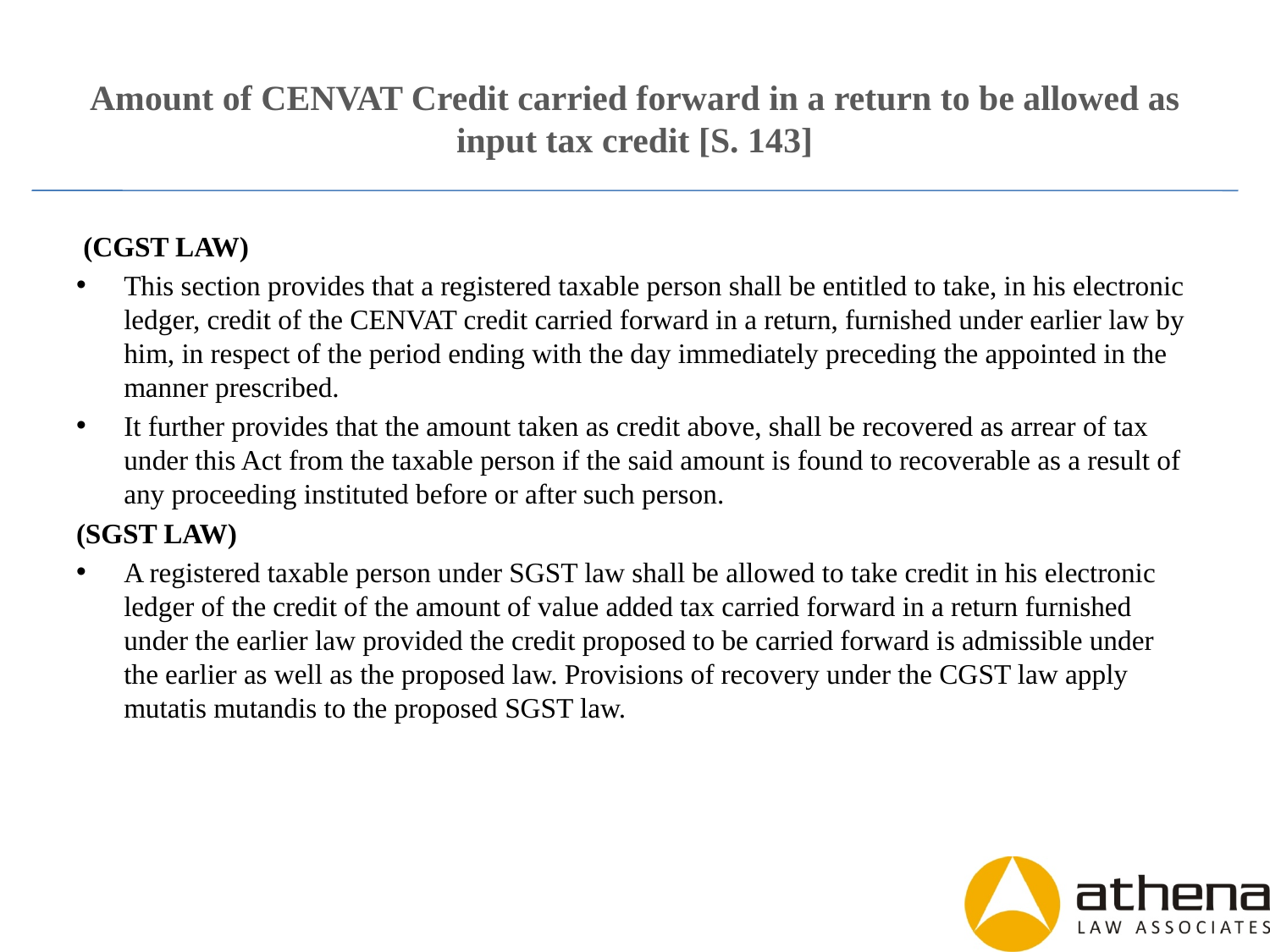

# Amount of CENVAT Credit carried forward in a return to be allowed as input tax credit [S. 143]
 (CGST LAW)
This section provides that a registered taxable person shall be entitled to take, in his electronic ledger, credit of the CENVAT credit carried forward in a return, furnished under earlier law by him, in respect of the period ending with the day immediately preceding the appointed in the manner prescribed.
It further provides that the amount taken as credit above, shall be recovered as arrear of tax under this Act from the taxable person if the said amount is found to recoverable as a result of any proceeding instituted before or after such person.
(SGST LAW)
A registered taxable person under SGST law shall be allowed to take credit in his electronic ledger of the credit of the amount of value added tax carried forward in a return furnished under the earlier law provided the credit proposed to be carried forward is admissible under the earlier as well as the proposed law. Provisions of recovery under the CGST law apply mutatis mutandis to the proposed SGST law.